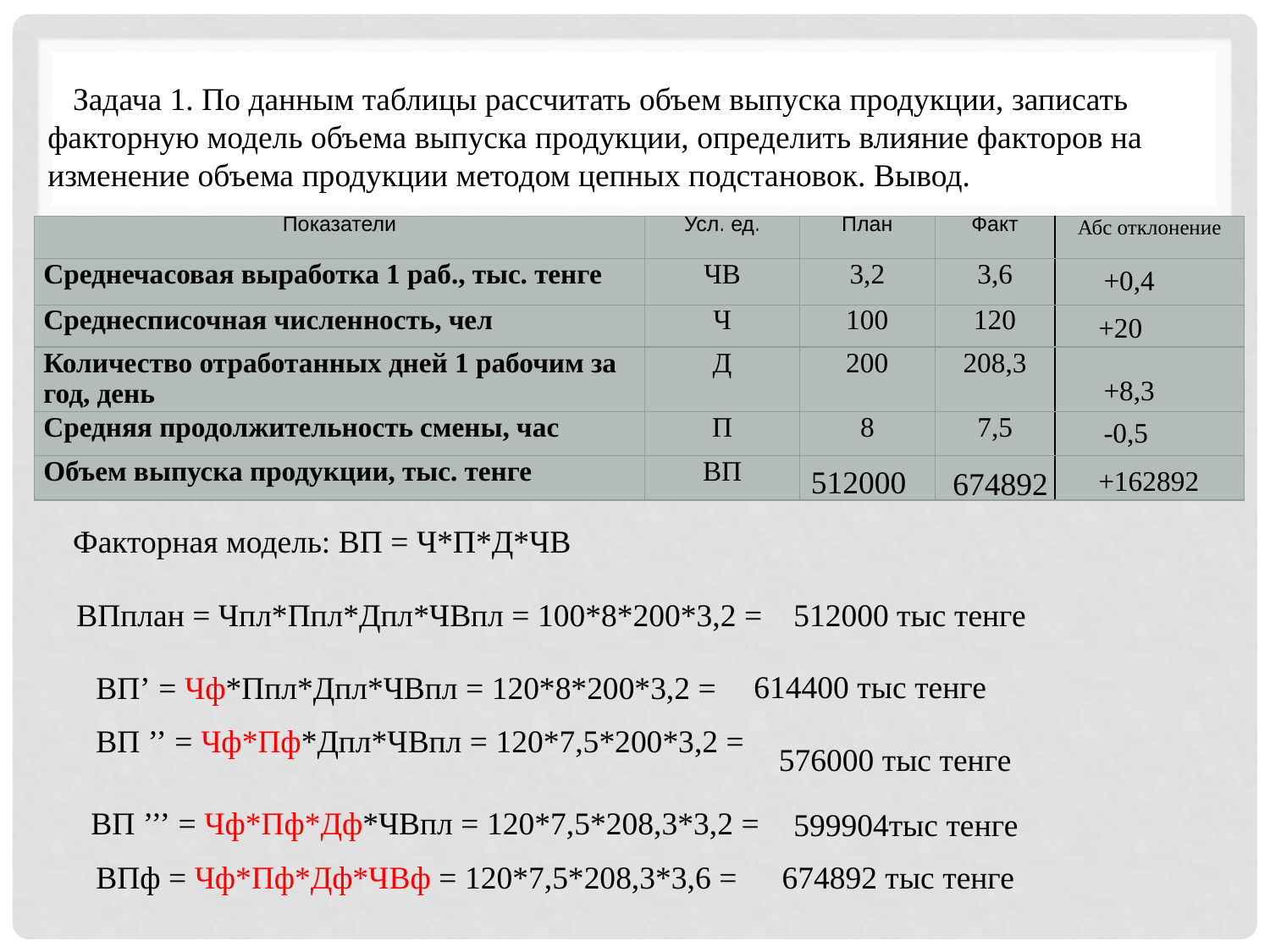

Задача 1. По данным таблицы рассчитать объем выпуска продукции, записать факторную модель объема выпуска продукции, определить влияние факторов на изменение объема продукции методом цепных подстановок. Вывод.
| Показатели | Усл. ед. | План | Факт | Абс отклонение |
| --- | --- | --- | --- | --- |
| Среднечасовая выработка 1 раб., тыс. тенге | ЧВ | 3,2 | 3,6 |  |
| Среднесписочная численность, чел | Ч | 100 | 120 |  |
| Количество отработанных дней 1 рабочим за год, день | Д | 200 | 208,3 |  |
| Средняя продолжительность смены, час | П | 8 | 7,5 |  |
| Объем выпуска продукции, тыс. тенге | ВП |  |  |  |
+0,4
+20
+8,3
-0,5
512000
+162892
674892
Факторная модель: ВП = Ч*П*Д*ЧВ
ВПплан = Чпл*Ппл*Дпл*ЧВпл = 100*8*200*3,2 =
512000 тыс тенге
614400 тыс тенге
ВП’ = Чф*Ппл*Дпл*ЧВпл = 120*8*200*3,2 =
576000 тыс тенге
ВП ’’ = Чф*Пф*Дпл*ЧВпл = 120*7,5*200*3,2 =
ВП ’’’ = Чф*Пф*Дф*ЧВпл = 120*7,5*208,3*3,2 =
599904тыс тенге
ВПф = Чф*Пф*Дф*ЧВф = 120*7,5*208,3*3,6 =
674892 тыс тенге